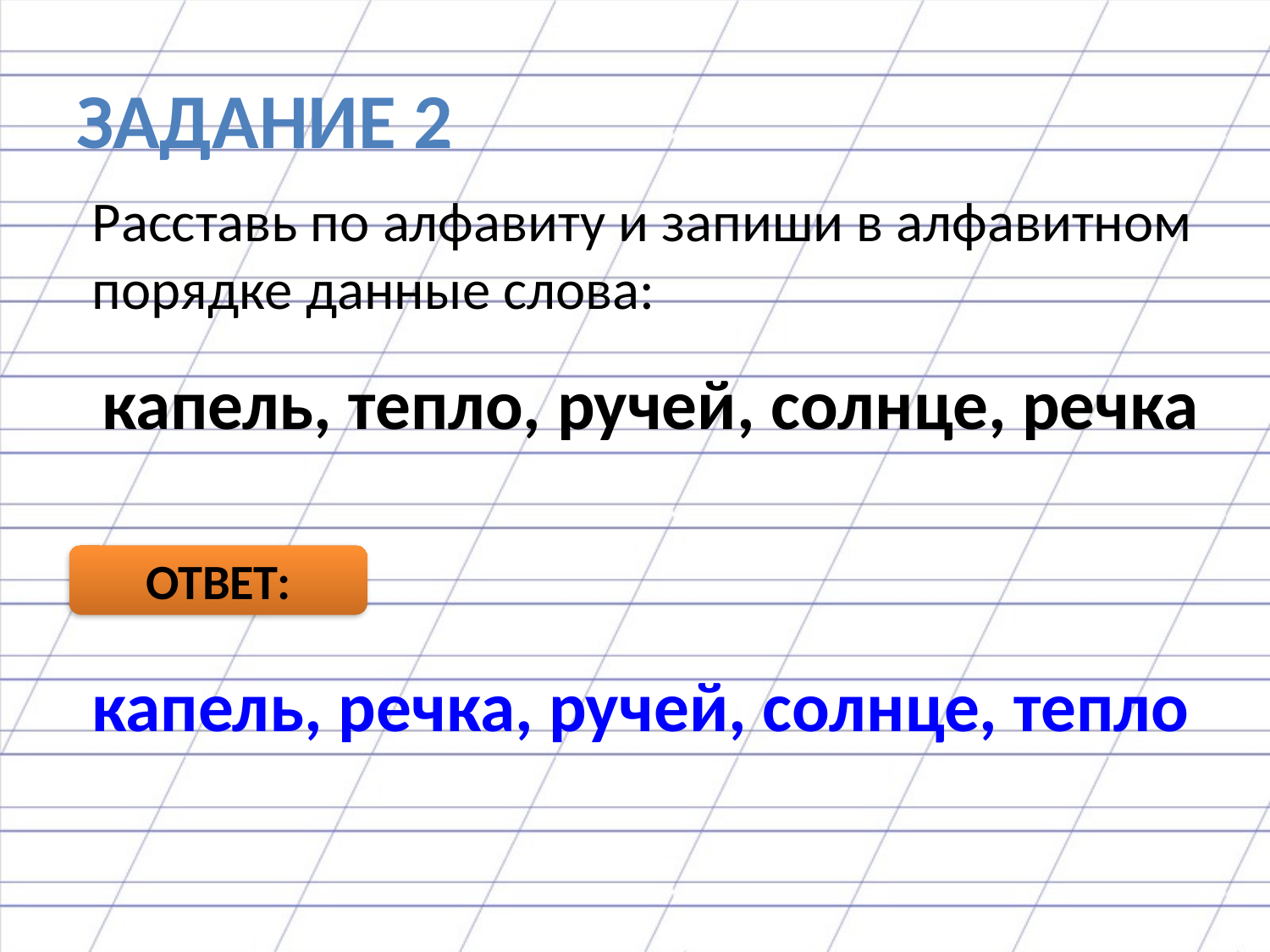

# ЗАДАНИЕ 2
Расставь по алфавиту и запиши в алфавитном порядке данные слова:

капель, тепло, ручей, солнце, речка
ОТВЕТ:
капель, речка, ручей, солнце, тепло